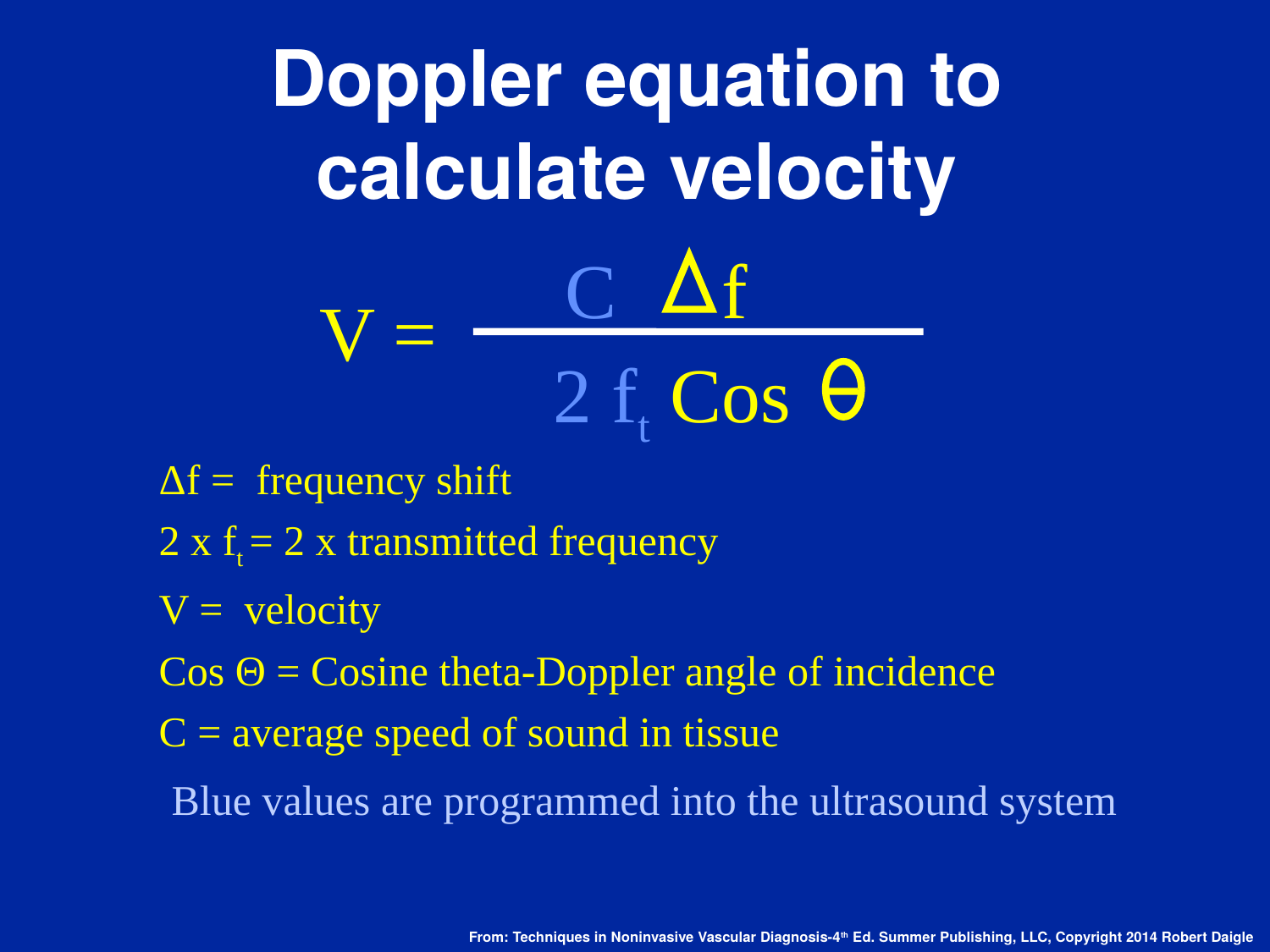

# Doppler equation to calculate velocity
C
f

V =

 2 ft  Cos

Δf =  frequency shift
2 x ft = 2 x transmitted frequency
V =  velocity
Cos Θ = Cosine theta-Doppler angle of incidence
C = average speed of sound in tissue
Blue values are programmed into the ultrasound system